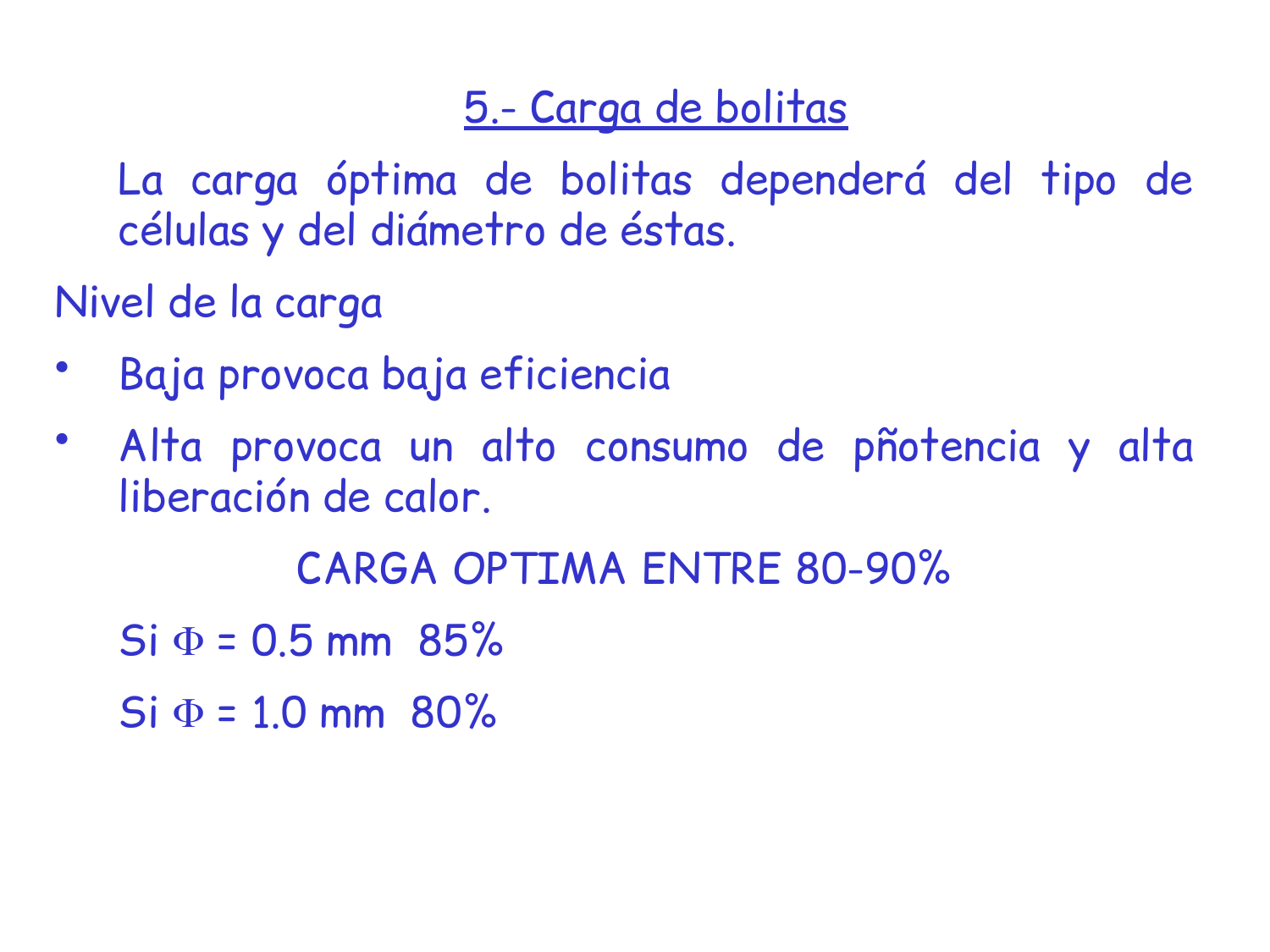

5.- Carga de bolitas
	La carga óptima de bolitas dependerá del tipo de células y del diámetro de éstas.
Nivel de la carga
Baja provoca baja eficiencia
Alta provoca un alto consumo de pñotencia y alta liberación de calor.
CARGA OPTIMA ENTRE 80-90%
Si Φ = 0.5 mm  85%
Si Φ = 1.0 mm  80%